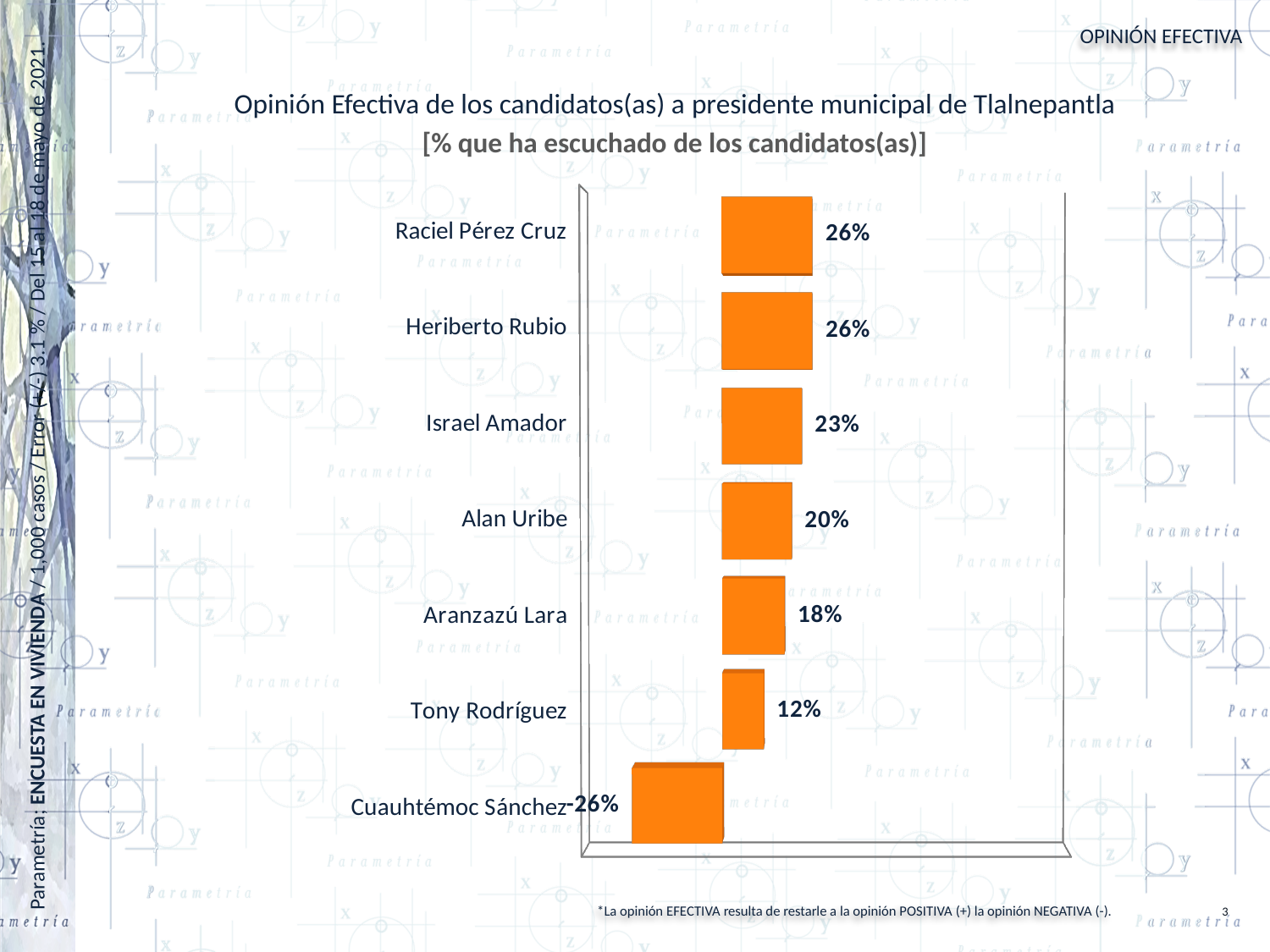

Parametría; ENCUESTA EN VIVIENDA / 1,000 casos / Error (+/-) 3.1 % / Del 15 al 18 de mayo de 2021.
# OPINIÓN EFECTIVA
Opinión Efectiva de los candidatos(as) a presidente municipal de Tlalnepantla
[% que ha escuchado de los candidatos(as)]

[unsupported chart]

3
*La opinión EFECTIVA resulta de restarle a la opinión POSITIVA (+) la opinión NEGATIVA (-).